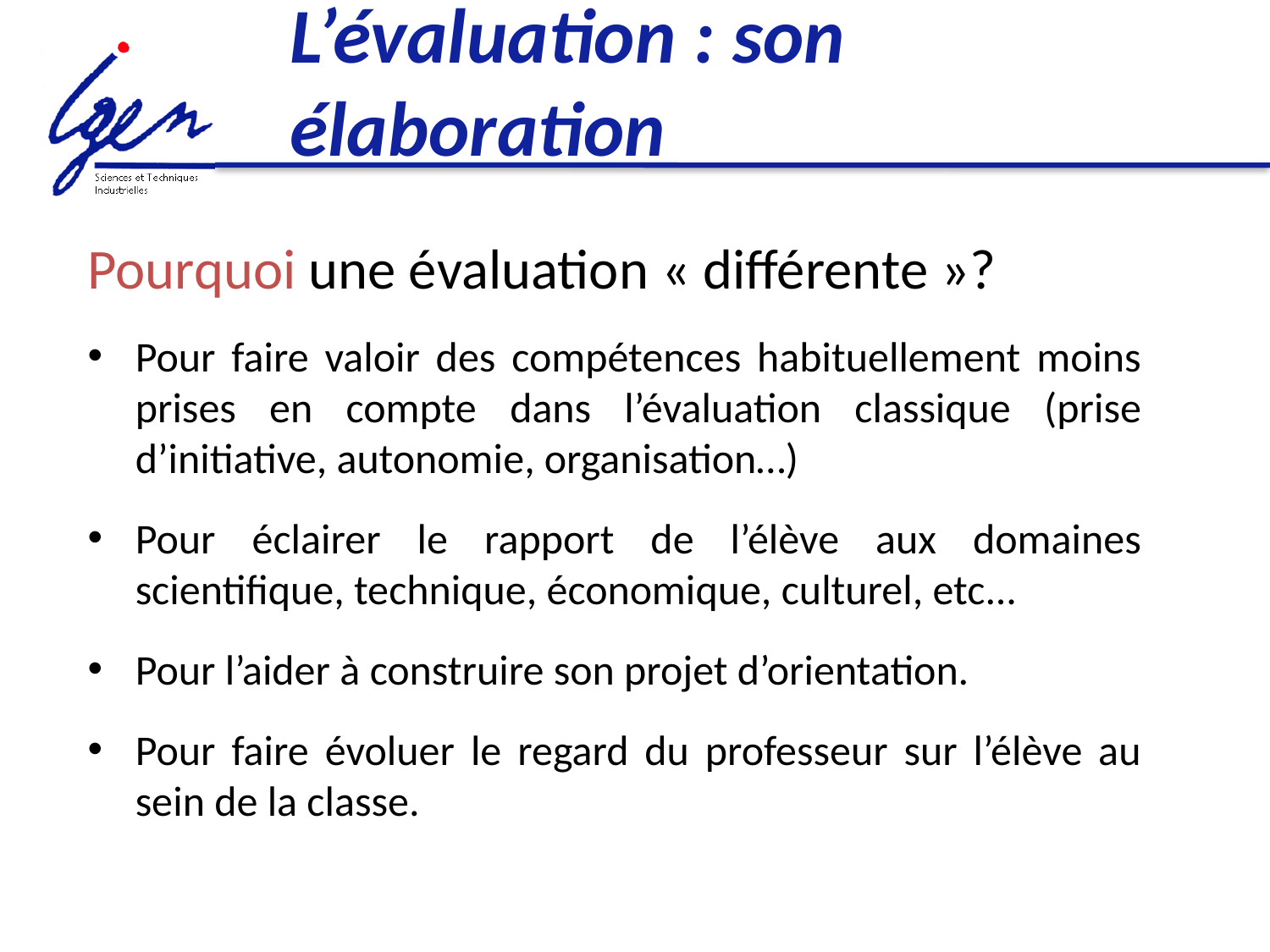

L’évaluation : son élaboration
Pourquoi une évaluation « différente »?
Pour faire valoir des compétences habituellement moins prises en compte dans l’évaluation classique (prise d’initiative, autonomie, organisation…)
Pour éclairer le rapport de l’élève aux domaines scientifique, technique, économique, culturel, etc...
Pour l’aider à construire son projet d’orientation.
Pour faire évoluer le regard du professeur sur l’élève au sein de la classe.